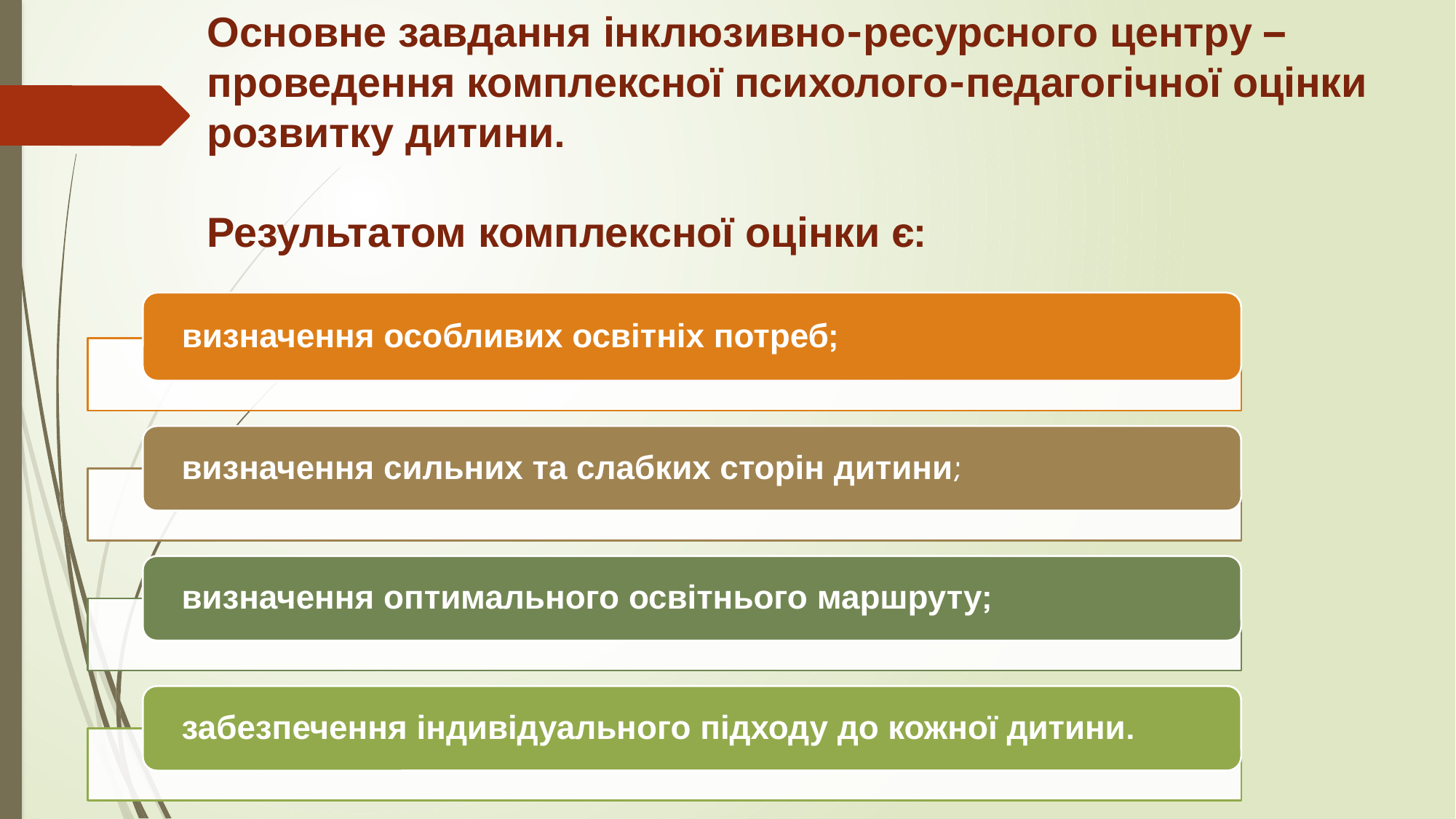

# Основне завдання інклюзивно-ресурсного центру –проведення комплексної психолого-педагогічної оцінки розвитку дитини. Результатом комплексної оцінки є:
визначення особливих освітніх потреб;
визначення сильних та слабких сторін дитини;
визначення оптимального освітнього маршруту;
забезпечення індивідуального підходу до кожної дитини.